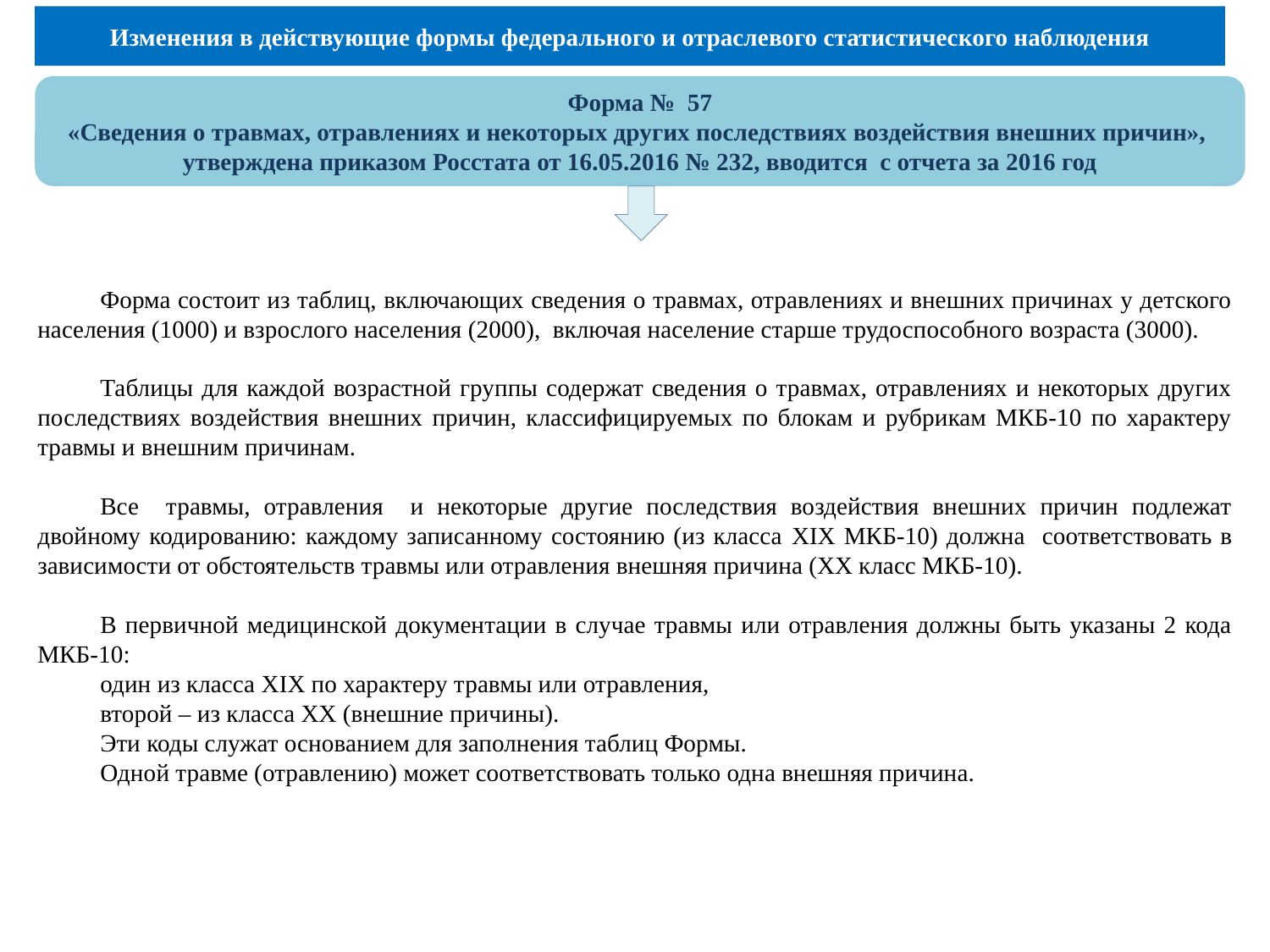

Изменения в действующие формы федерального и отраслевого статистического наблюдения
Форма №  57
«Сведения о травмах, отравлениях и некоторых других последствиях воздействия внешних причин»,
утверждена приказом Росстата от 16.05.2016 № 232, вводится  с отчета за 2016 год

Форма состоит из таблиц, включающих сведения о травмах, отравлениях и внешних причинах у детского населения (1000) и взрослого населения (2000),  включая население старше трудоспособного возраста (3000).

Таблицы для каждой возрастной группы содержат сведения о травмах, отравлениях и некоторых других последствиях воздействия внешних причин, классифицируемых по блокам и рубрикам МКБ-10 по характеру травмы и внешним причинам.

Все  травмы, отравления  и некоторые другие последствия воздействия внешних причин подлежат двойному кодированию: каждому записанному состоянию (из класса XIX МКБ-10) должна  соответствовать в зависимости от обстоятельств травмы или отравления внешняя причина (ХХ класс МКБ-10).

В первичной медицинской документации в случае травмы или отравления должны быть указаны 2 кода МКБ-10:
один из класса XIX по характеру травмы или отравления,
второй – из класса ХХ (внешние причины).
Эти коды служат основанием для заполнения таблиц Формы.
Одной травме (отравлению) может соответствовать только одна внешняя причина.